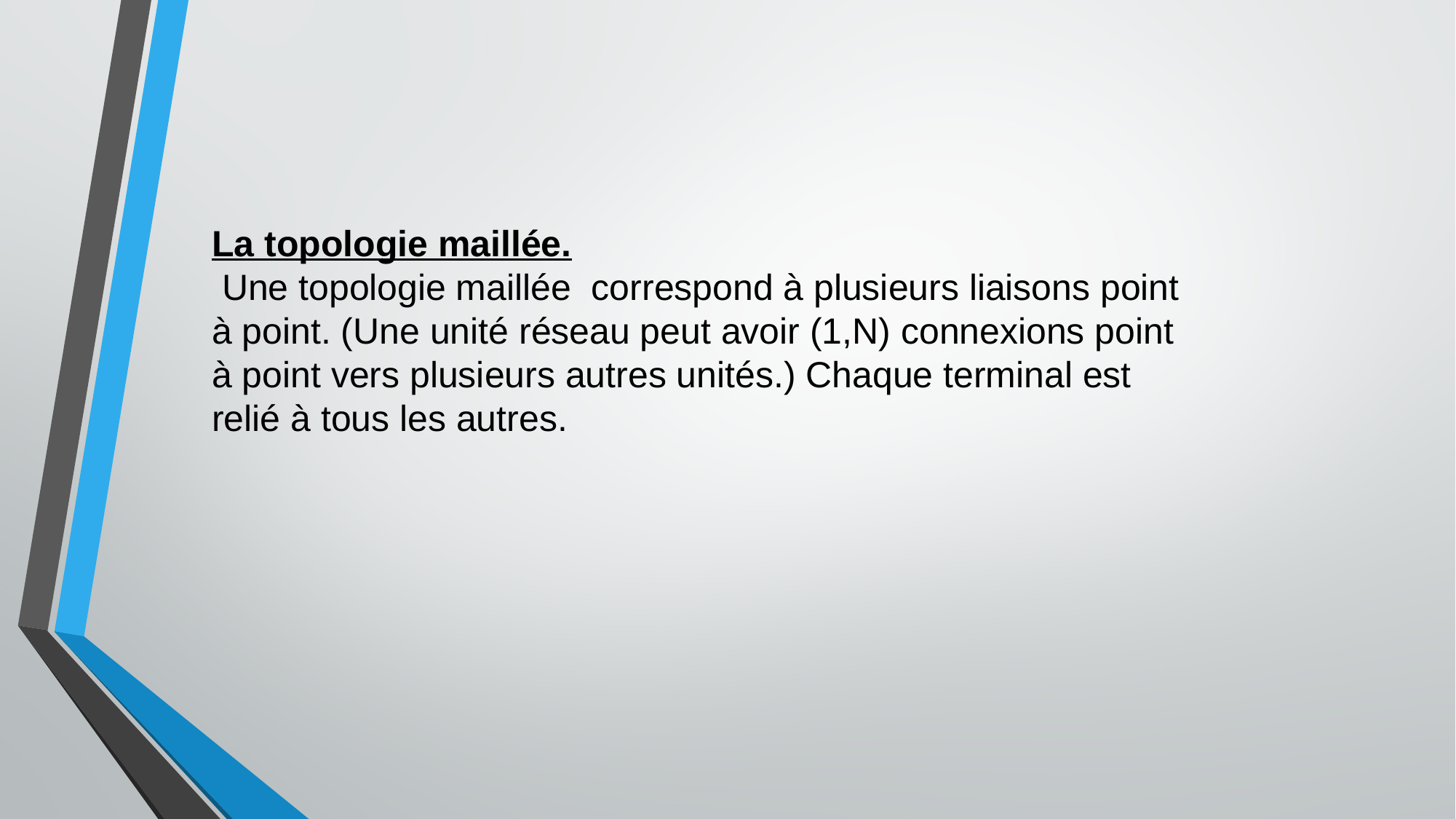

La topologie maillée.
 Une topologie maillée  correspond à plusieurs liaisons point à point. (Une unité réseau peut avoir (1,N) connexions point à point vers plusieurs autres unités.) Chaque terminal est relié à tous les autres.